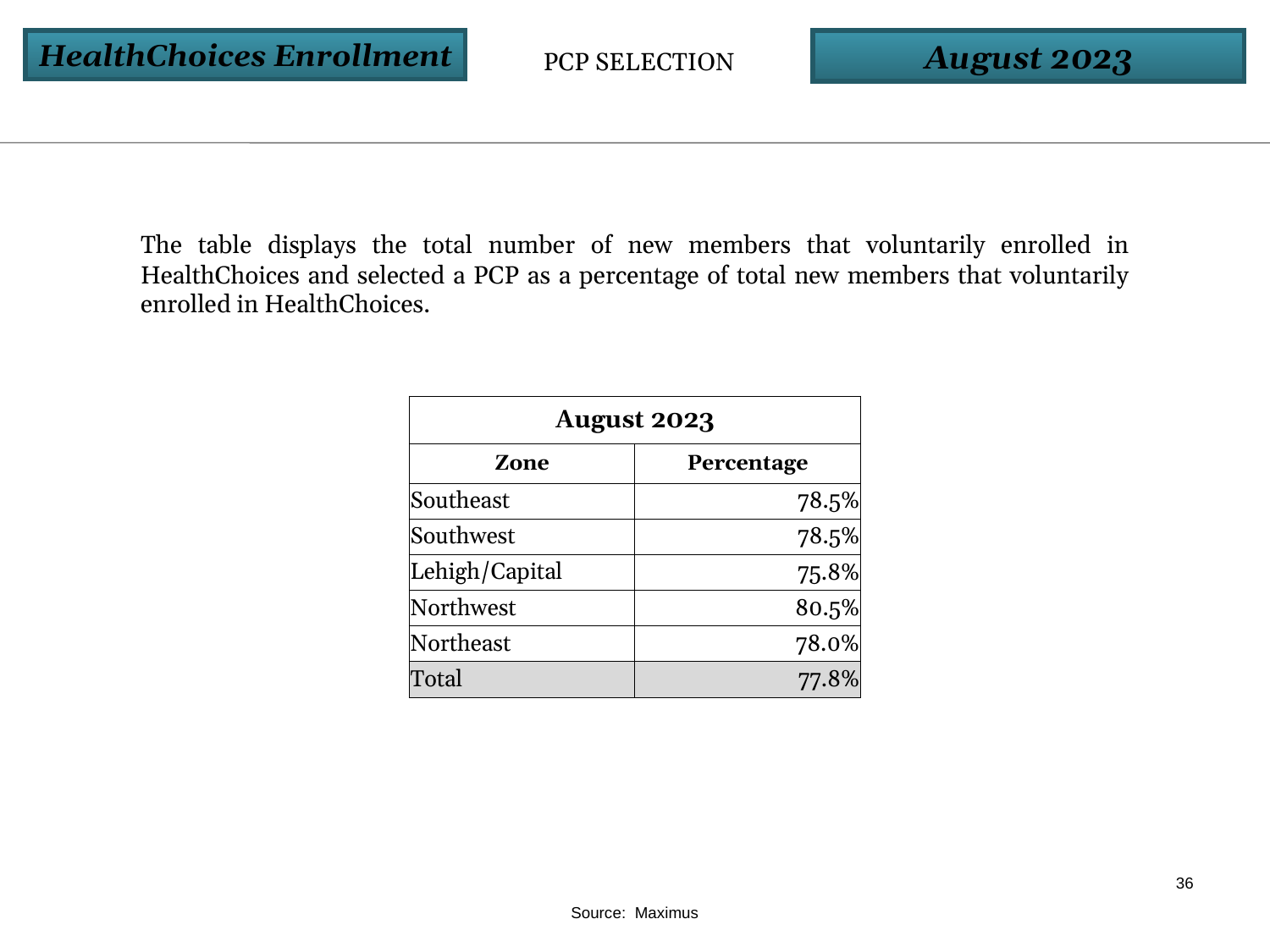

HealthChoices Enrollment
August 2023
PCP SELECTION

The table displays the total number of new members that voluntarily enrolled in HealthChoices and selected a PCP as a percentage of total new members that voluntarily enrolled in HealthChoices.
| August 2023 |  |
| --- | --- |
| Zone | Percentage |
| Southeast | 78.5% |
| Southwest | 78.5% |
| Lehigh/Capital | 75.8% |
| Northwest | 80.5% |
| Northeast | 78.0% |
| Total | 77.8% |

36
Source:  Maximus